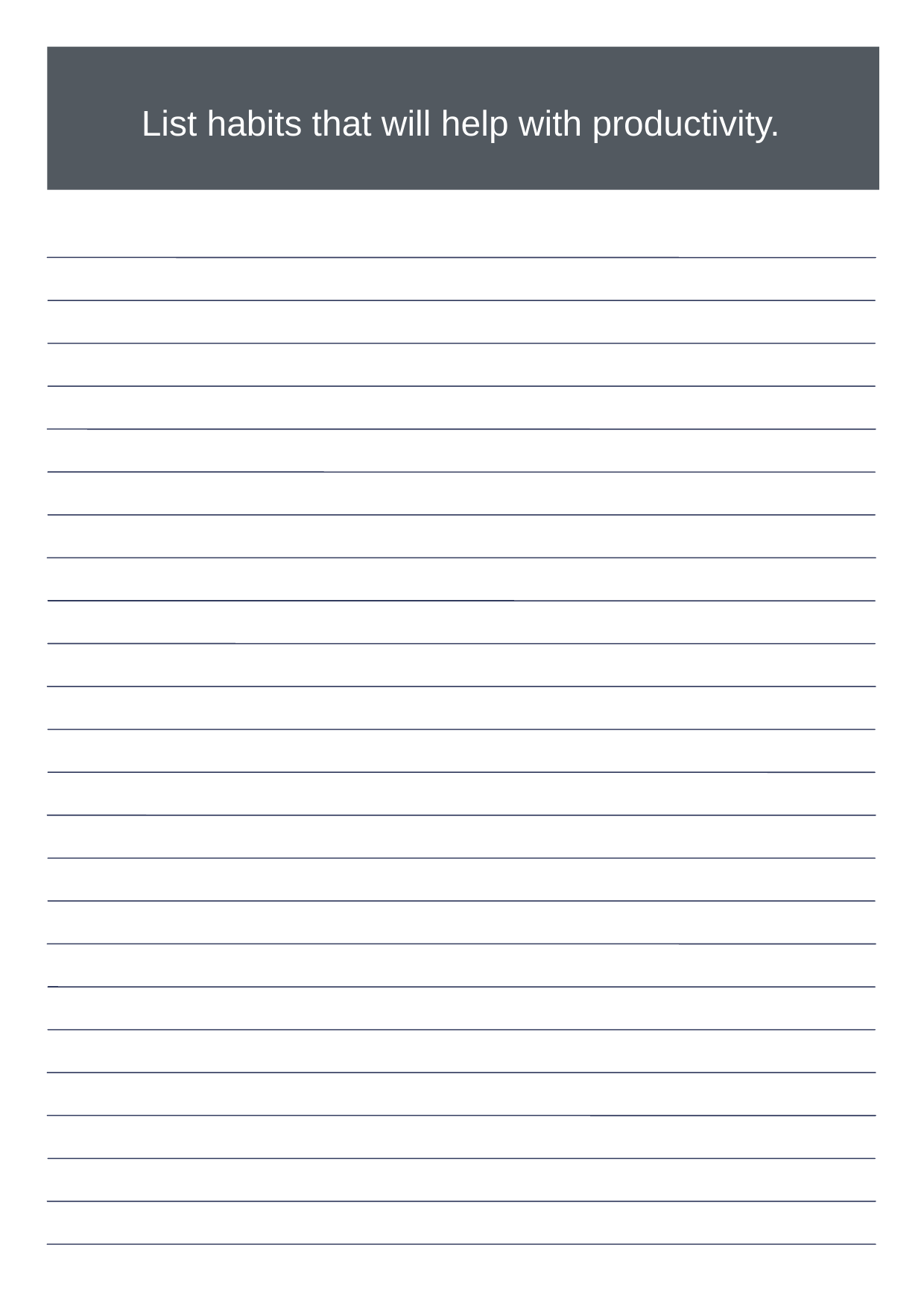

List habits that will help with productivity.